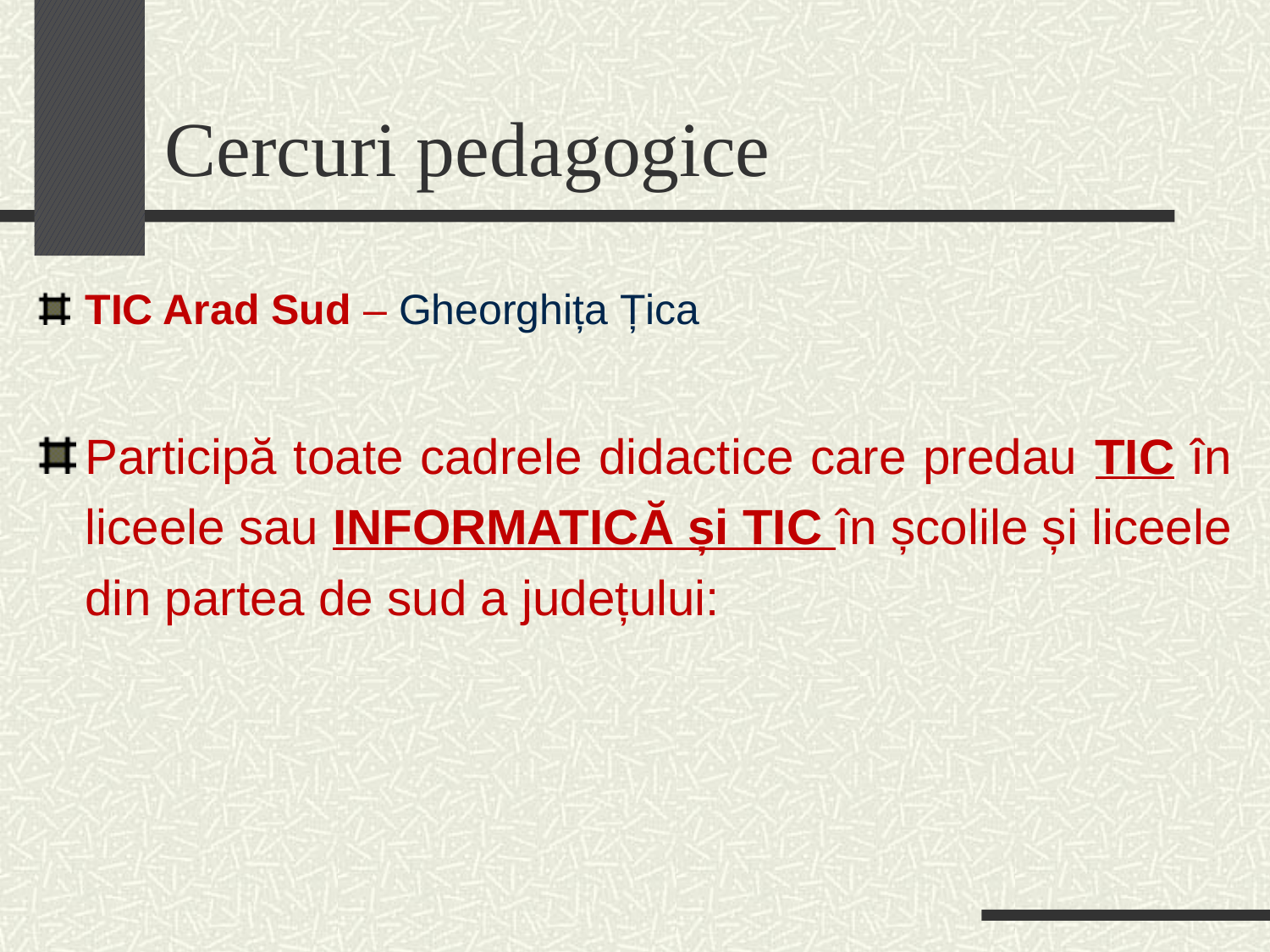

# Cercuri pedagogice
TIC Arad Sud – Gheorghița Țica

Participă toate cadrele didactice care predau TIC în liceele sau INFORMATICĂ și TIC în școlile și liceele din partea de sud a județului: